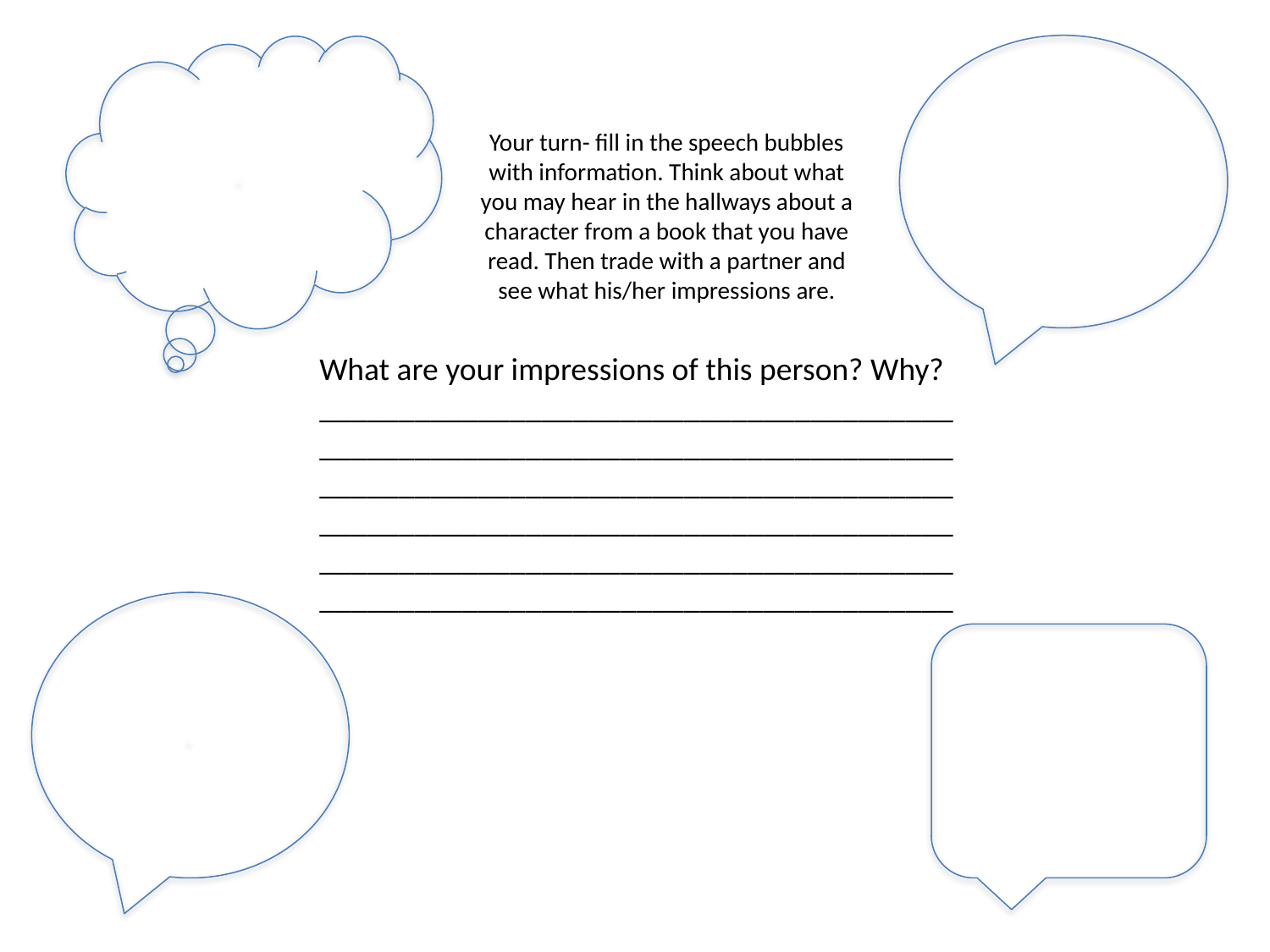

.

Your turn- fill in the speech bubbles with information. Think about what you may hear in the hallways about a character from a book that you have read. Then trade with a partner and see what his/her impressions are.
What are your impressions of this person? Why?
________________________________________
________________________________________
________________________________________
________________________________________
________________________________________
________________________________________
.